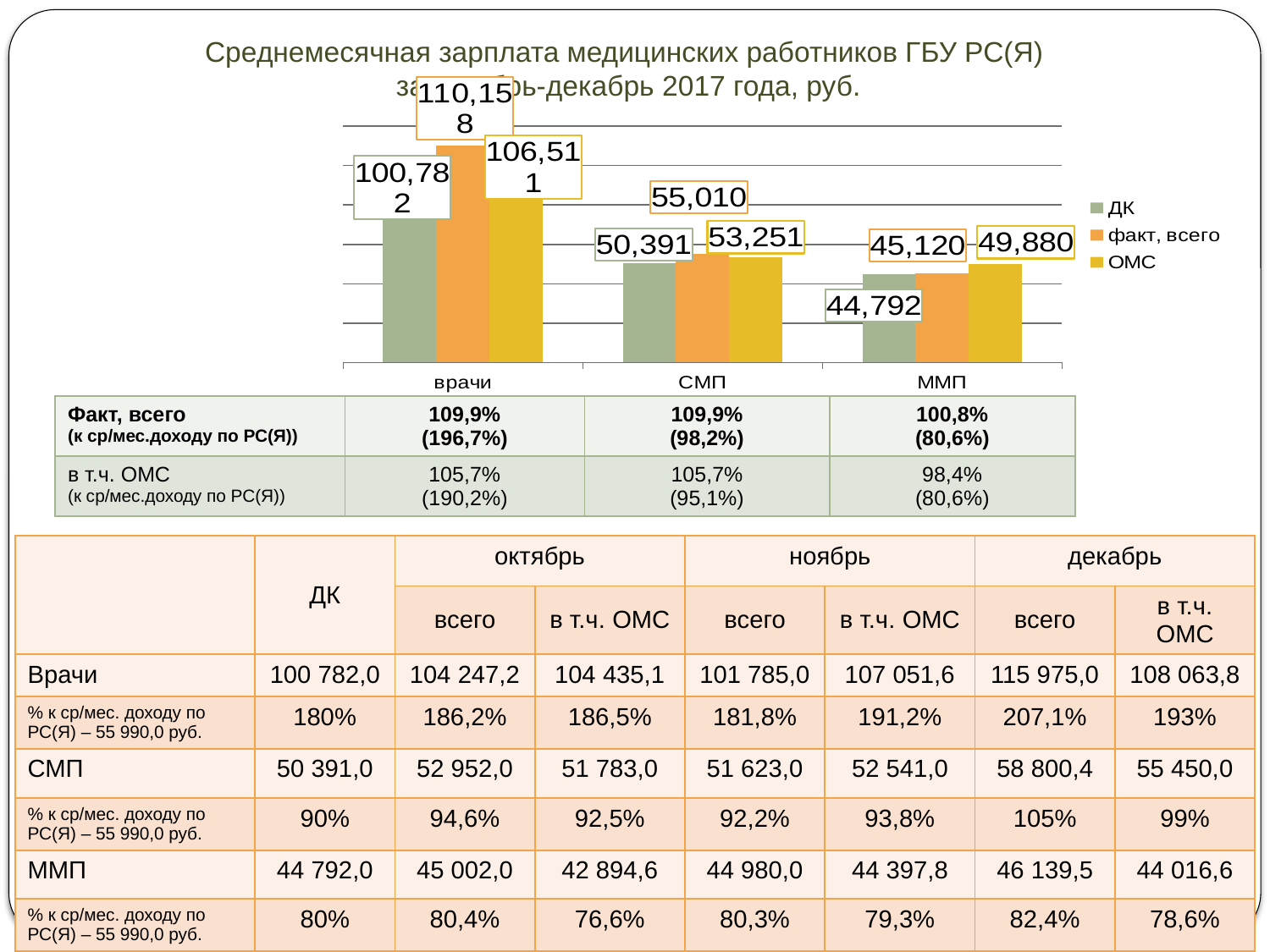

# Среднемесячная зарплата медицинских работников ГБУ РС(Я) за октябрь-декабрь 2017 года, руб.

### Chart

| Category | ДК | факт, всего | ОМС |
|---|---|---|---|
| врачи | 100782.0 | 110158.0 | 106511.0 |
| СМП | 50391.0 | 55010.0 | 53251.0 |
| ММП | 44792.0 | 45120.0 | 49880.0 |
| Факт, всего (к ср/мес.доходу по РС(Я)) | 109,9% (196,7%) | 109,9% (98,2%) | 100,8% (80,6%) |
| --- | --- | --- | --- |
| в т.ч. ОМС (к ср/мес.доходу по РС(Я)) | 105,7% (190,2%) | 105,7% (95,1%) | 98,4% (80,6%) |
|  | ДК | октябрь |  | ноябрь |  | декабрь |  |
| --- | --- | --- | --- | --- | --- | --- | --- |
|  |  | всего | в т.ч. ОМС | всего | в т.ч. ОМС | всего | в т.ч. ОМС |
| Врачи | 100 782,0 | 104 247,2 | 104 435,1 | 101 785,0 | 107 051,6 | 115 975,0 | 108 063,8 |
| % к ср/мес. доходу по РС(Я) – 55 990,0 руб. | 180% | 186,2% | 186,5% | 181,8% | 191,2% | 207,1% | 193% |
| СМП | 50 391,0 | 52 952,0 | 51 783,0 | 51 623,0 | 52 541,0 | 58 800,4 | 55 450,0 |
| % к ср/мес. доходу по РС(Я) – 55 990,0 руб. | 90% | 94,6% | 92,5% | 92,2% | 93,8% | 105% | 99% |
| ММП | 44 792,0 | 45 002,0 | 42 894,6 | 44 980,0 | 44 397,8 | 46 139,5 | 44 016,6 |
| % к ср/мес. доходу по РС(Я) – 55 990,0 руб. | 80% | 80,4% | 76,6% | 80,3% | 79,3% | 82,4% | 78,6% |